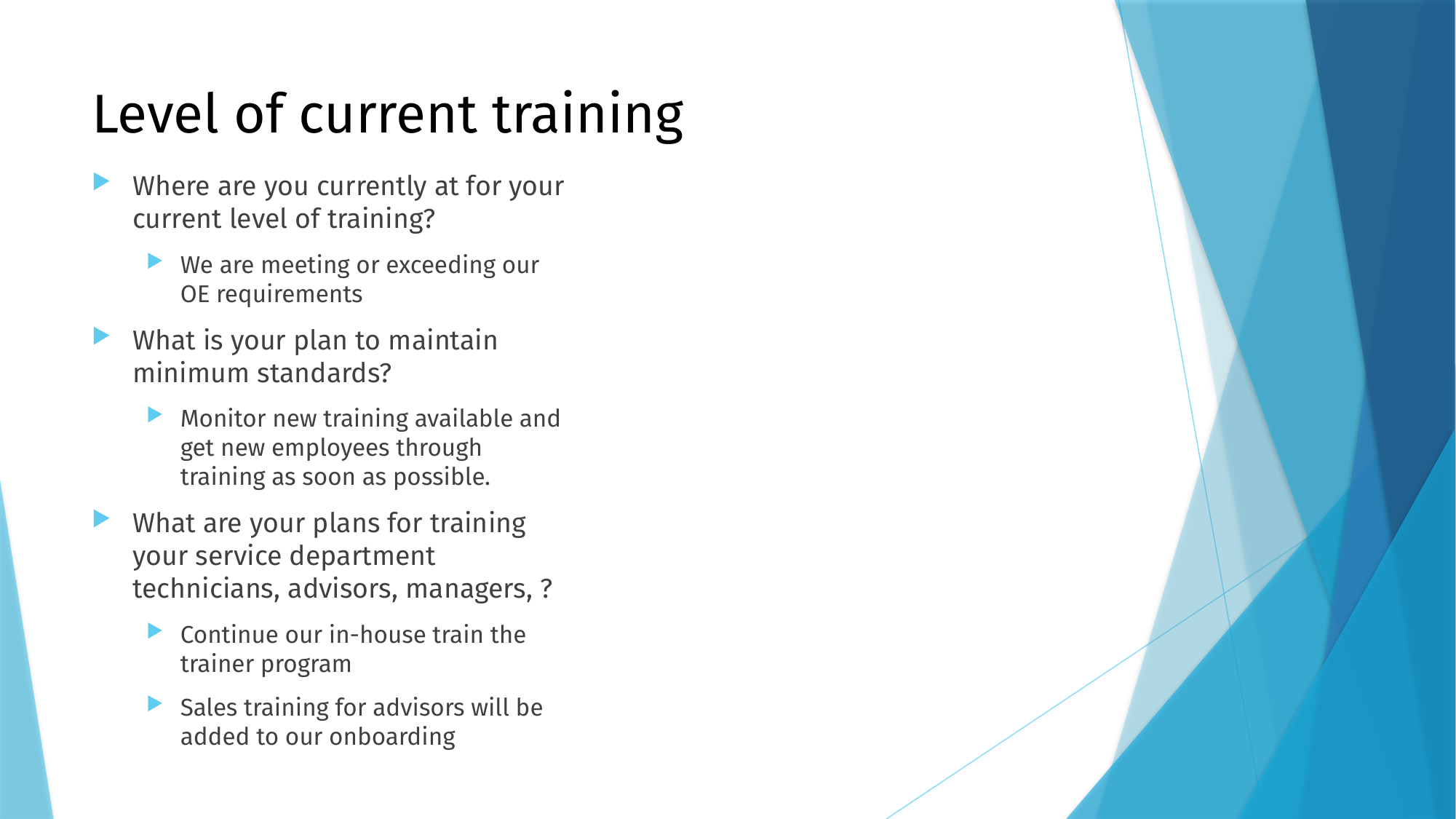

# Level of current training
Where are you currently at for your current level of training?
We are meeting or exceeding our OE requirements
What is your plan to maintain minimum standards?
Monitor new training available and get new employees through training as soon as possible.
What are your plans for training  your service department technicians, advisors, managers, ?
Continue our in-house train the trainer program
Sales training for advisors will be added to our onboarding